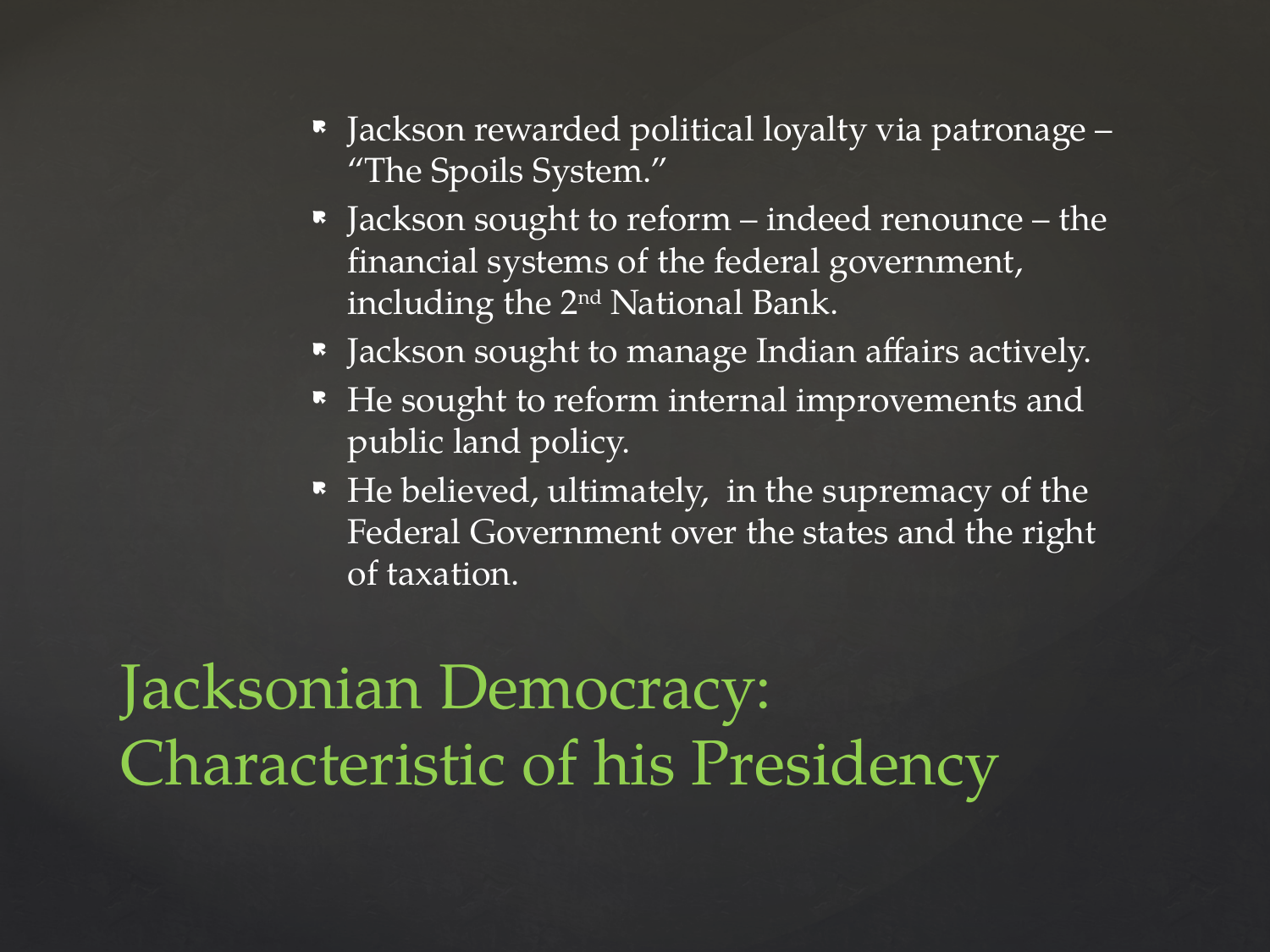

Jackson rewarded political loyalty via patronage – “The Spoils System.”
Jackson sought to reform – indeed renounce – the financial systems of the federal government, including the 2nd National Bank.
Jackson sought to manage Indian affairs actively.
He sought to reform internal improvements and public land policy.
He believed, ultimately,  in the supremacy of the Federal Government over the states and the right of taxation.
# Jacksonian Democracy: Characteristic of his Presidency